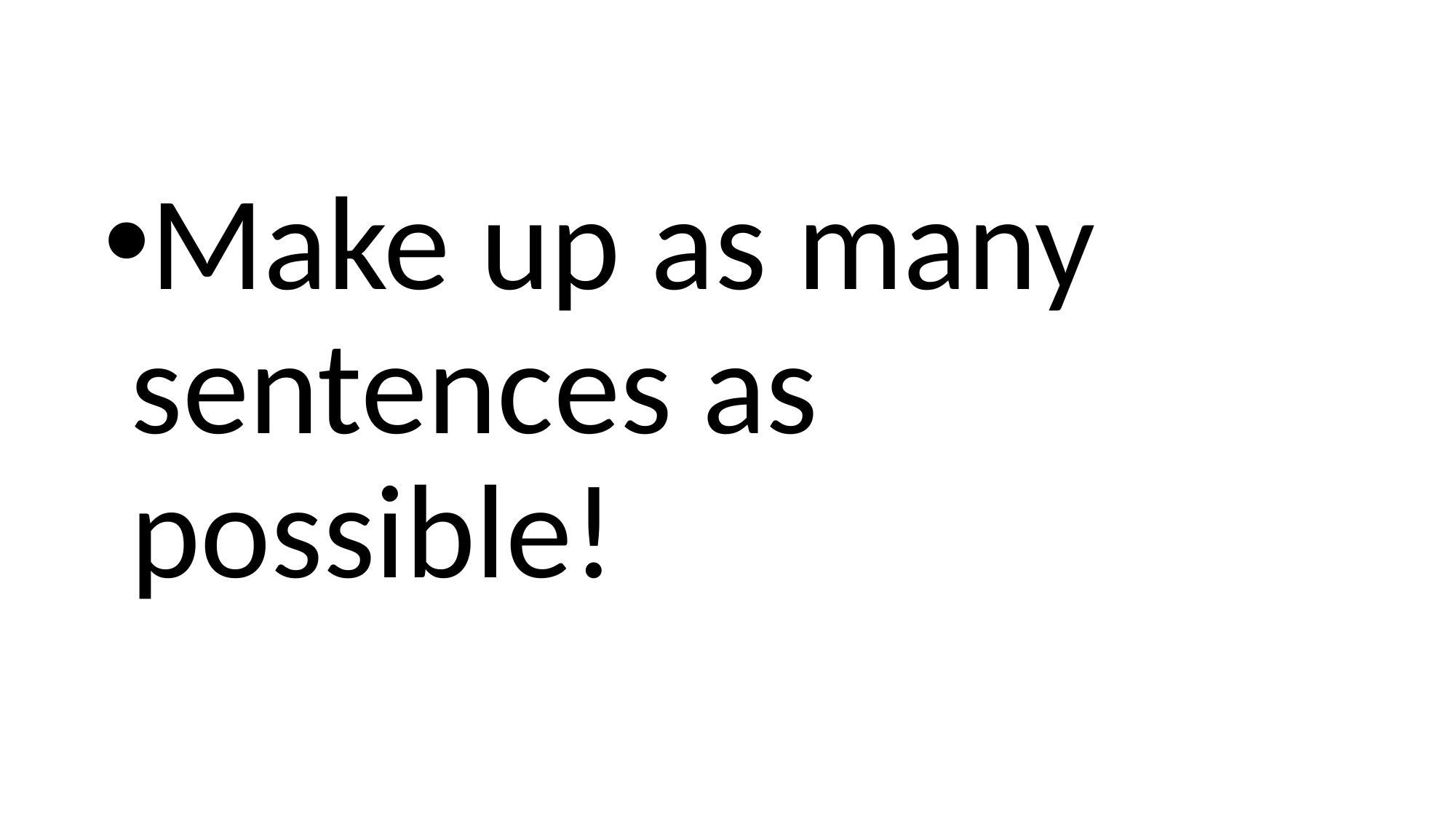

#
Make up as many sentences as possible!